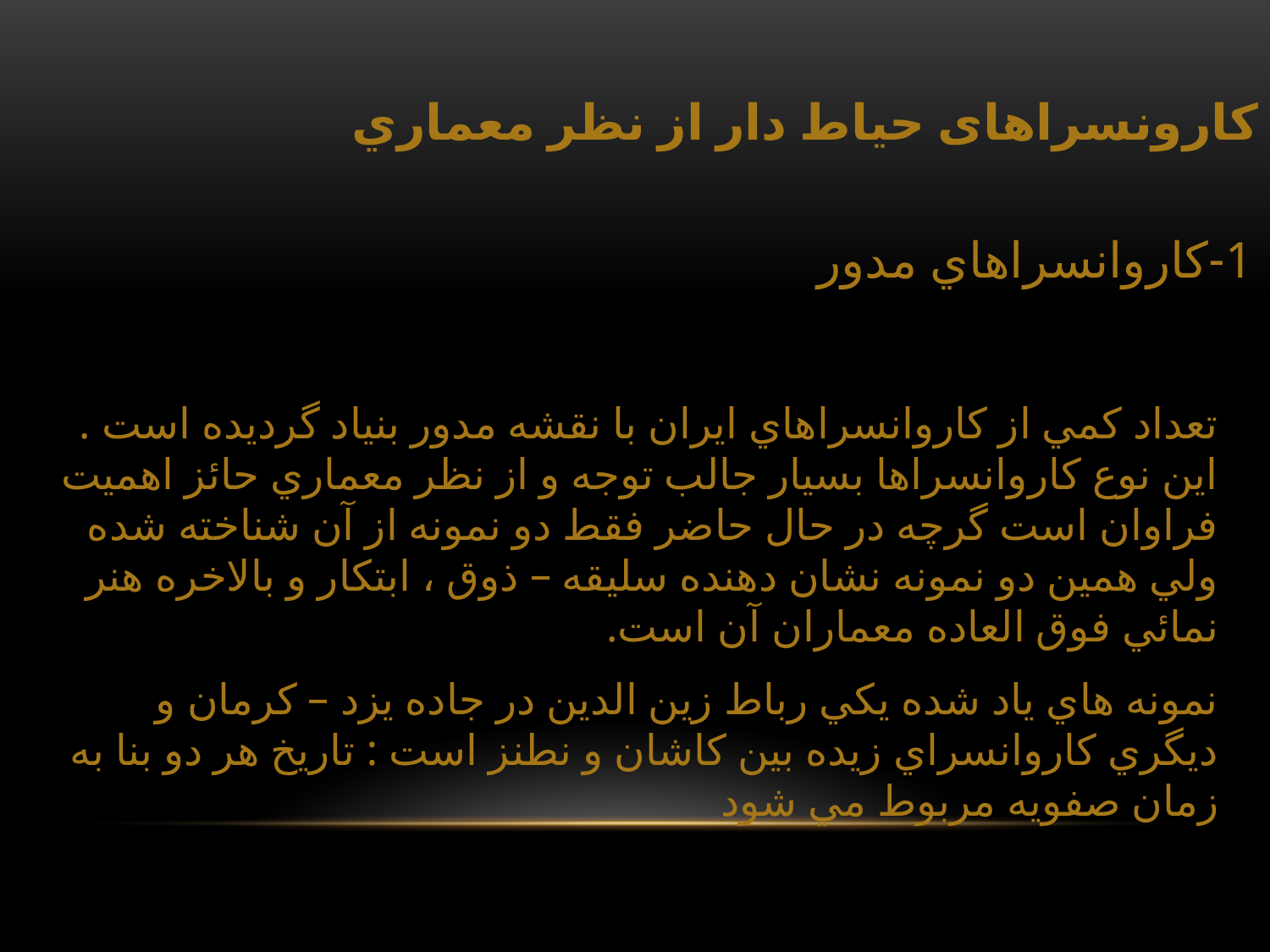

كارونسراهای حیاط دار از نظر معماري
1-كاروانسراهاي مدور
تعداد كمي از كاروانسراهاي ايران با نقشه مدور بنياد گرديده است . اين نوع كاروانسراها بسيار جالب توجه و از نظر معماري حائز اهميت فراوان است گرچه در حال حاضر فقط دو نمونه از آن شناخته شده ولي همين دو نمونه نشان دهنده سليقه – ذوق ، ابتكار و بالاخره هنر نمائي فوق العاده معماران آن است.
نمونه هاي ياد شده يكي رباط زين الدين در جاده يزد – كرمان و ديگري كاروانسراي زيده بين كاشان و نطنز است : تاريخ هر دو بنا به زمان صفويه مربوط مي شود